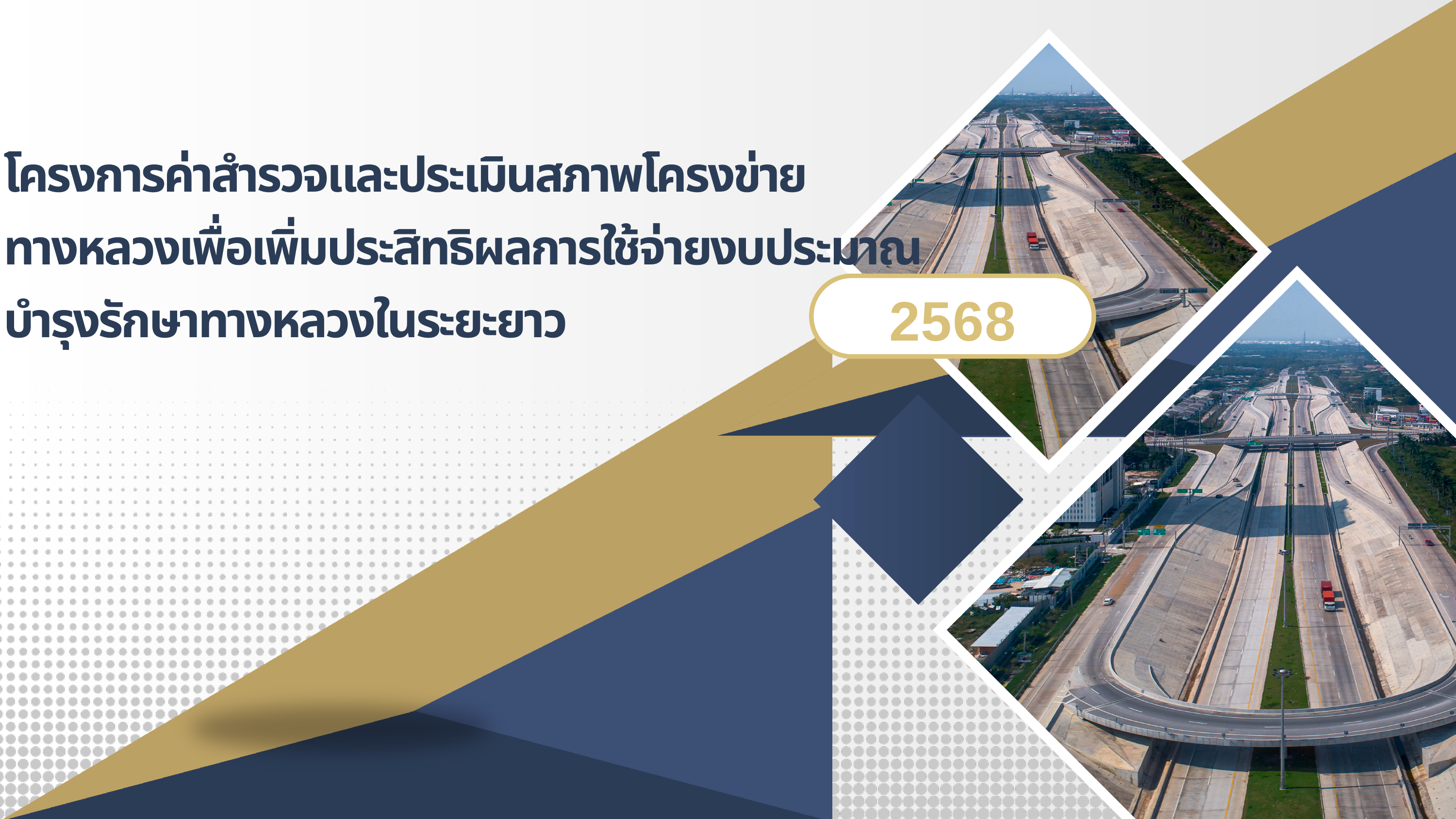

โครงการค่าสำรวจและประเมินสภาพโครงข่าย
ทางหลวงเพื่อเพิ่มประสิทธิผลการใช้จ่ายงบประมาณบำรุงรักษาทางหลวงในระยะยาว

2568

1